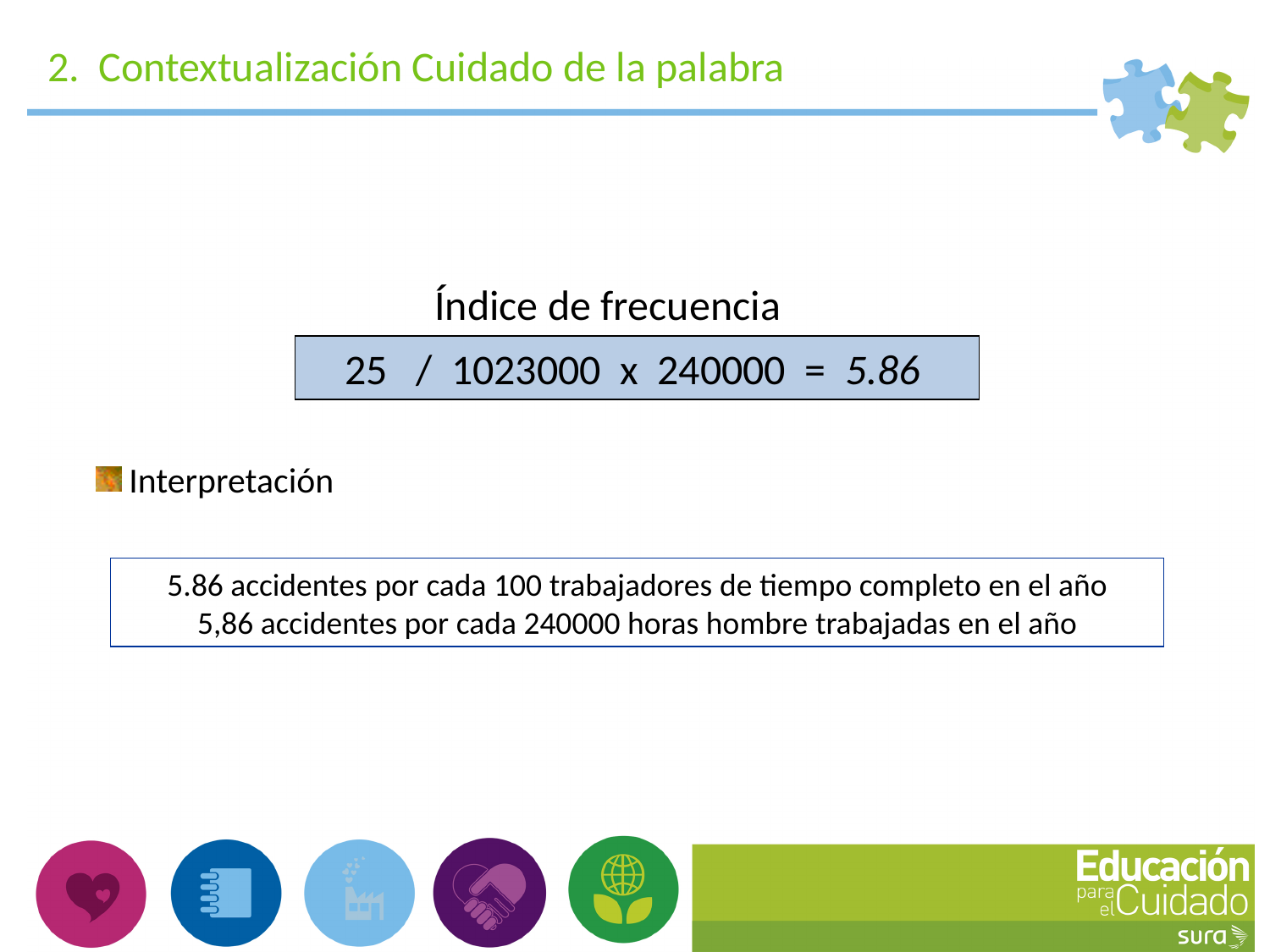

2.  Contextualización Cuidado de la palabra
Índice de frecuencia
25   /  1023000  x  240000  =  5.86
 Interpretación
5.86 accidentes por cada 100 trabajadores de tiempo completo en el año
5,86 accidentes por cada 240000 horas hombre trabajadas en el año